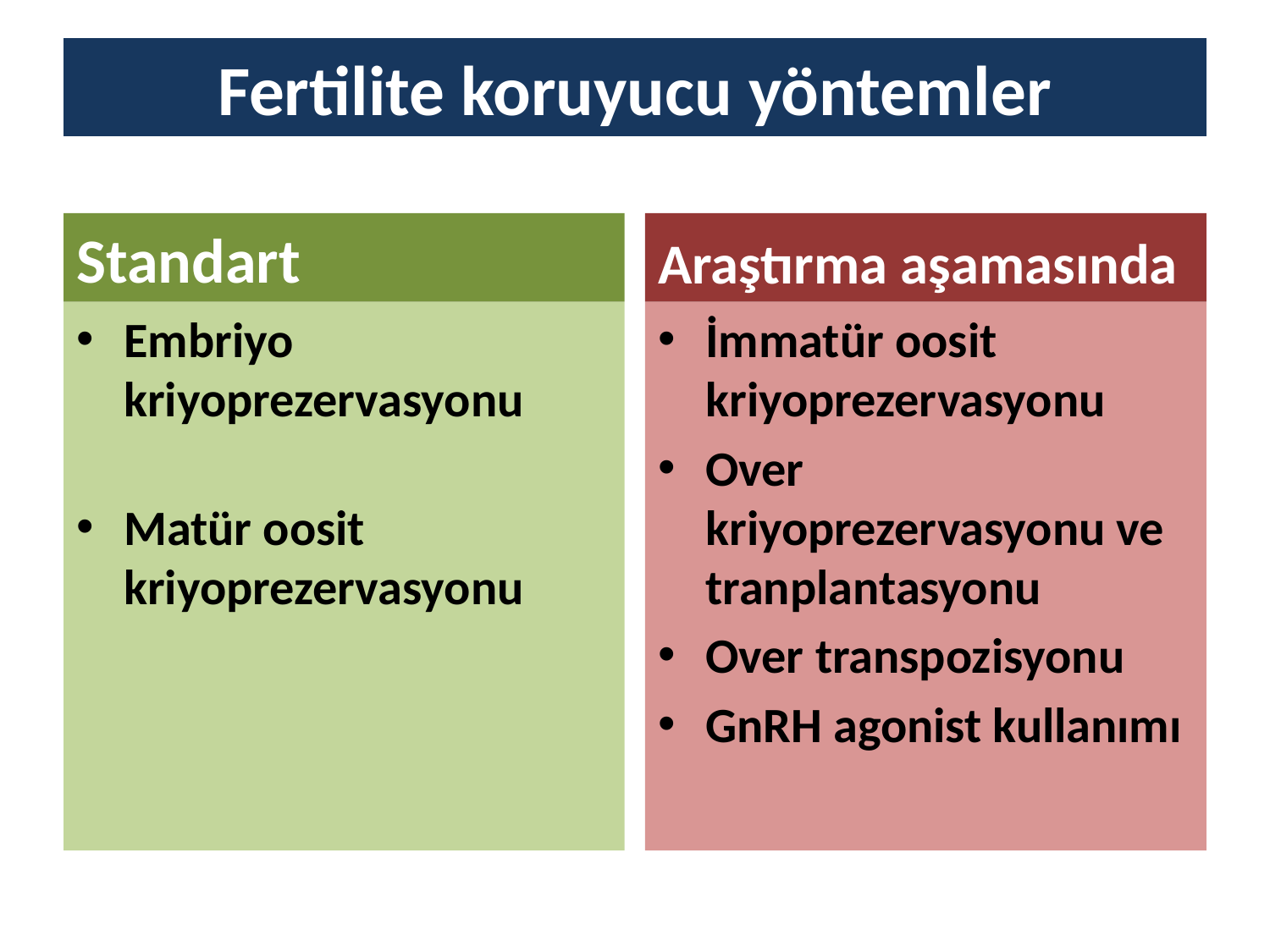

# Fertilite koruyucu yöntemler
Standart
Araştırma aşamasında
Embriyo kriyoprezervasyonu

Matür oosit kriyoprezervasyonu

İmmatür oosit kriyoprezervasyonu
Over kriyoprezervasyonu ve tranplantasyonu
Over transpozisyonu
GnRH agonist kullanımı